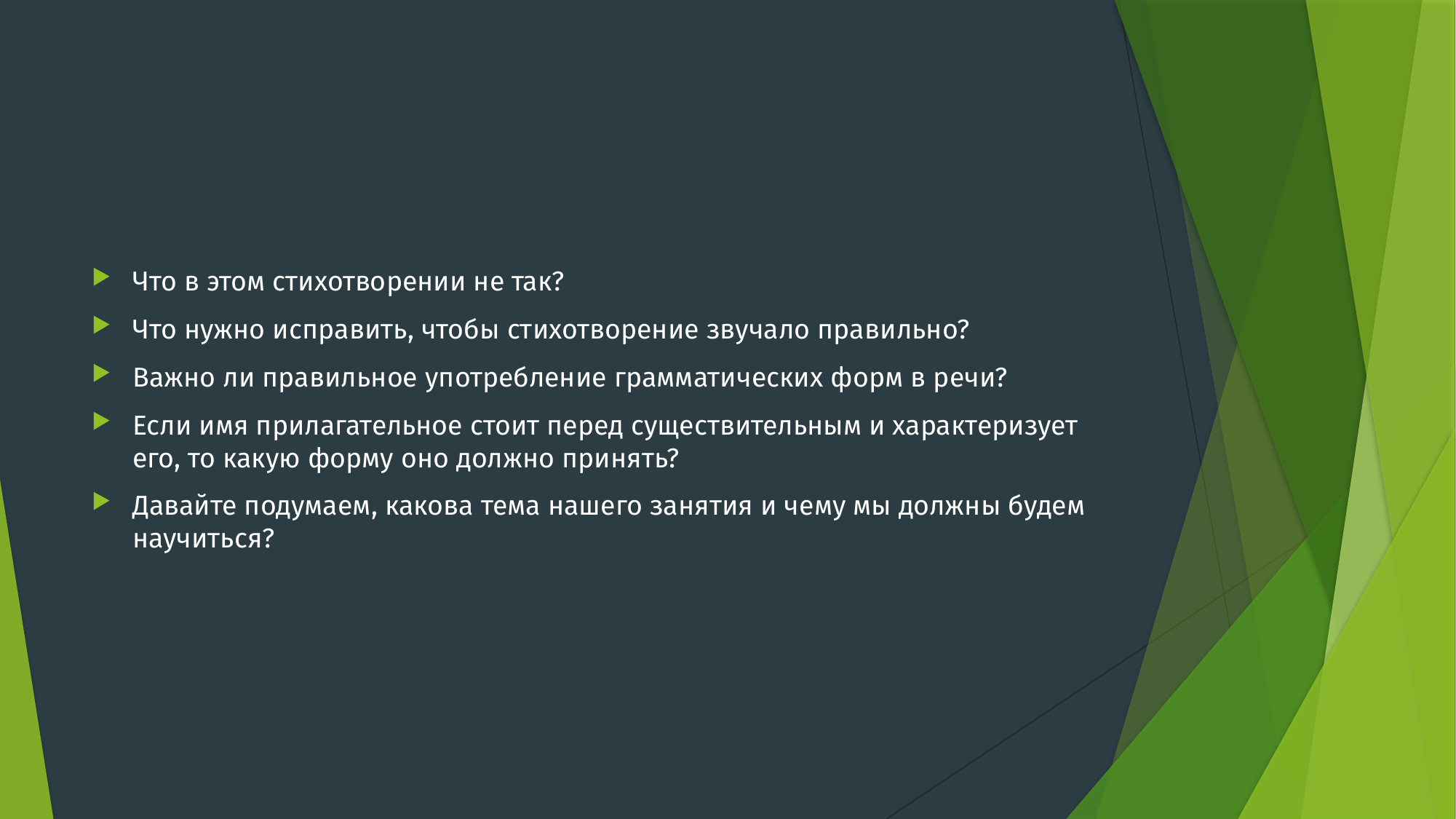

Что в этом стихотворении не так?
Что нужно исправить, чтобы стихотворение звучало правильно?
Важно ли правильное употребление грамматических форм в речи?
Если имя прилагательное стоит перед существительным и характеризует его, то какую форму оно должно принять?
Давайте подумаем, какова тема нашего занятия и чему мы должны будем научиться?